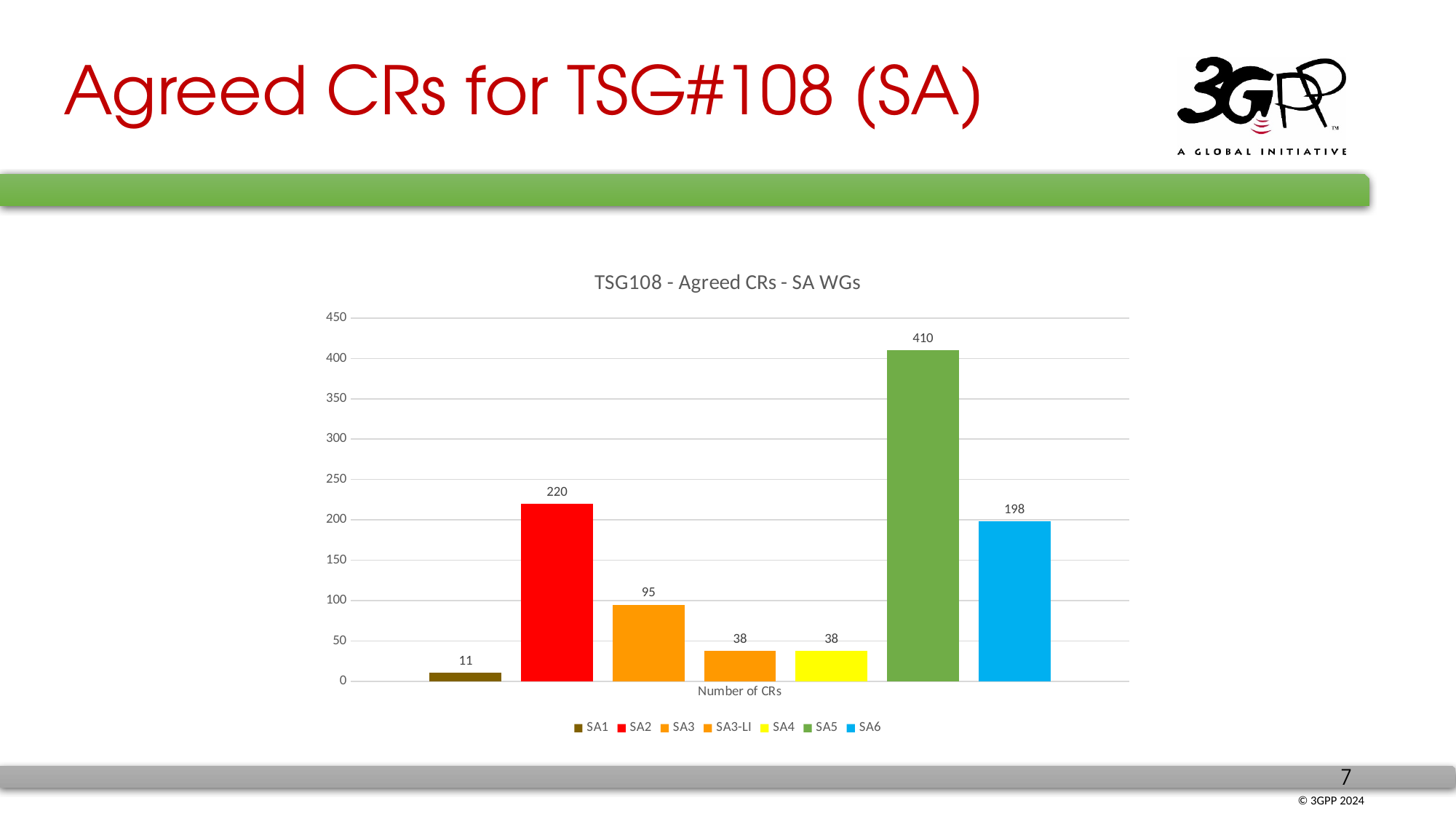

# Agreed CRs for TSG#108 (SA)

### Chart: TSG108 - Agreed CRs - SA WGs

| Category | SA1 | SA2 | SA3 | SA3-LI | SA4 | SA5 | SA6 |
|---|---|---|---|---|---|---|---|
| Number of CRs | 11.0 | 220.0 | 95.0 | 38.0 | 38.0 | 410.0 | 198.0 |